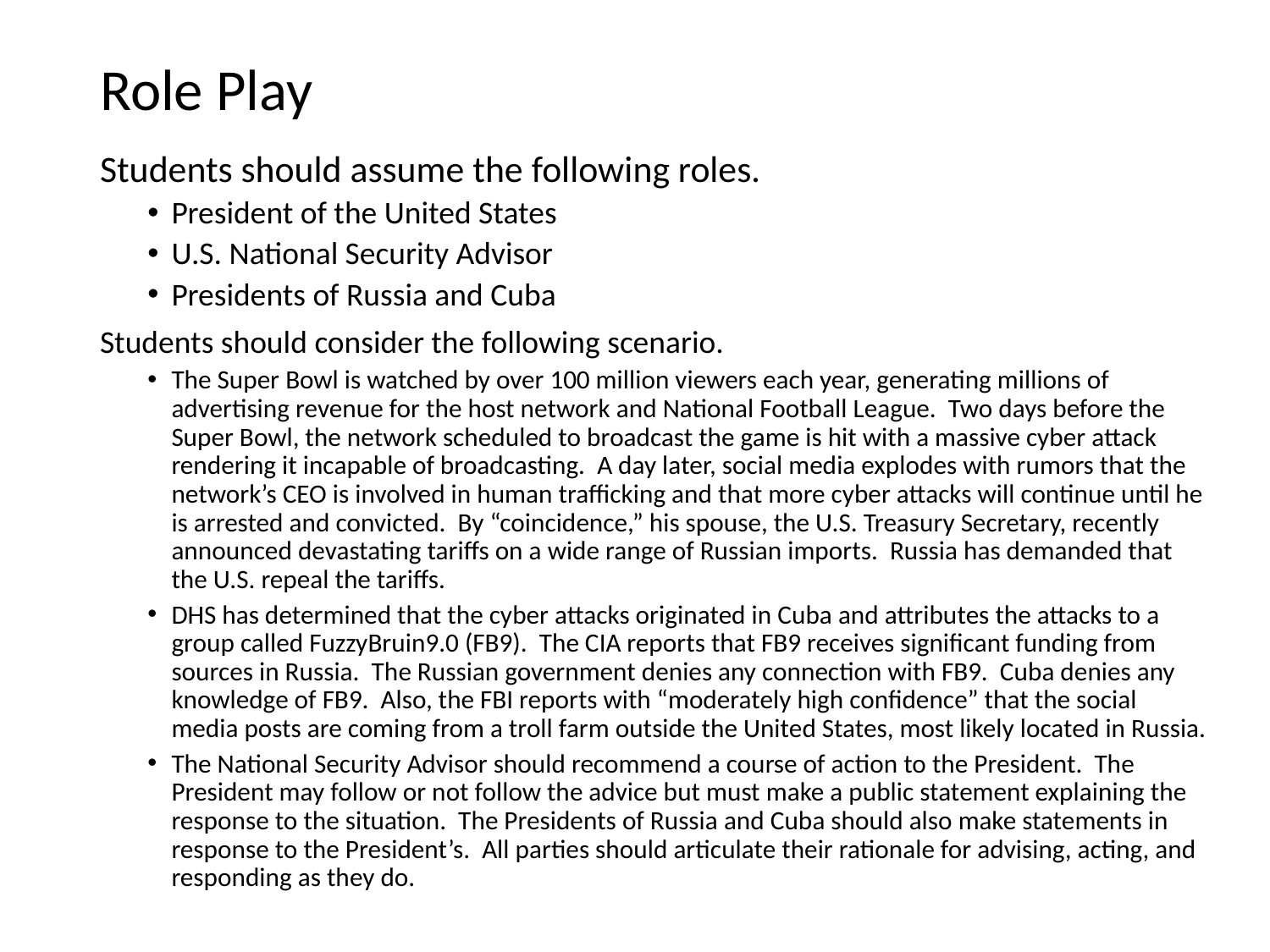

# Role Play
Students should assume the following roles.
President of the United States
U.S. National Security Advisor
Presidents of Russia and Cuba
Students should consider the following scenario.
The Super Bowl is watched by over 100 million viewers each year, generating millions of advertising revenue for the host network and National Football League.  Two days before the Super Bowl, the network scheduled to broadcast the game is hit with a massive cyber attack rendering it incapable of broadcasting.  A day later, social media explodes with rumors that the network’s CEO is involved in human trafficking and that more cyber attacks will continue until he is arrested and convicted.  By “coincidence,” his spouse, the U.S. Treasury Secretary, recently announced devastating tariffs on a wide range of Russian imports.  Russia has demanded that the U.S. repeal the tariffs.
DHS has determined that the cyber attacks originated in Cuba and attributes the attacks to a group called FuzzyBruin9.0 (FB9).  The CIA reports that FB9 receives significant funding from sources in Russia.  The Russian government denies any connection with FB9.  Cuba denies any knowledge of FB9.  Also, the FBI reports with “moderately high confidence” that the social media posts are coming from a troll farm outside the United States, most likely located in Russia.
The National Security Advisor should recommend a course of action to the President.  The President may follow or not follow the advice but must make a public statement explaining the response to the situation.  The Presidents of Russia and Cuba should also make statements in response to the President’s.  All parties should articulate their rationale for advising, acting, and responding as they do.